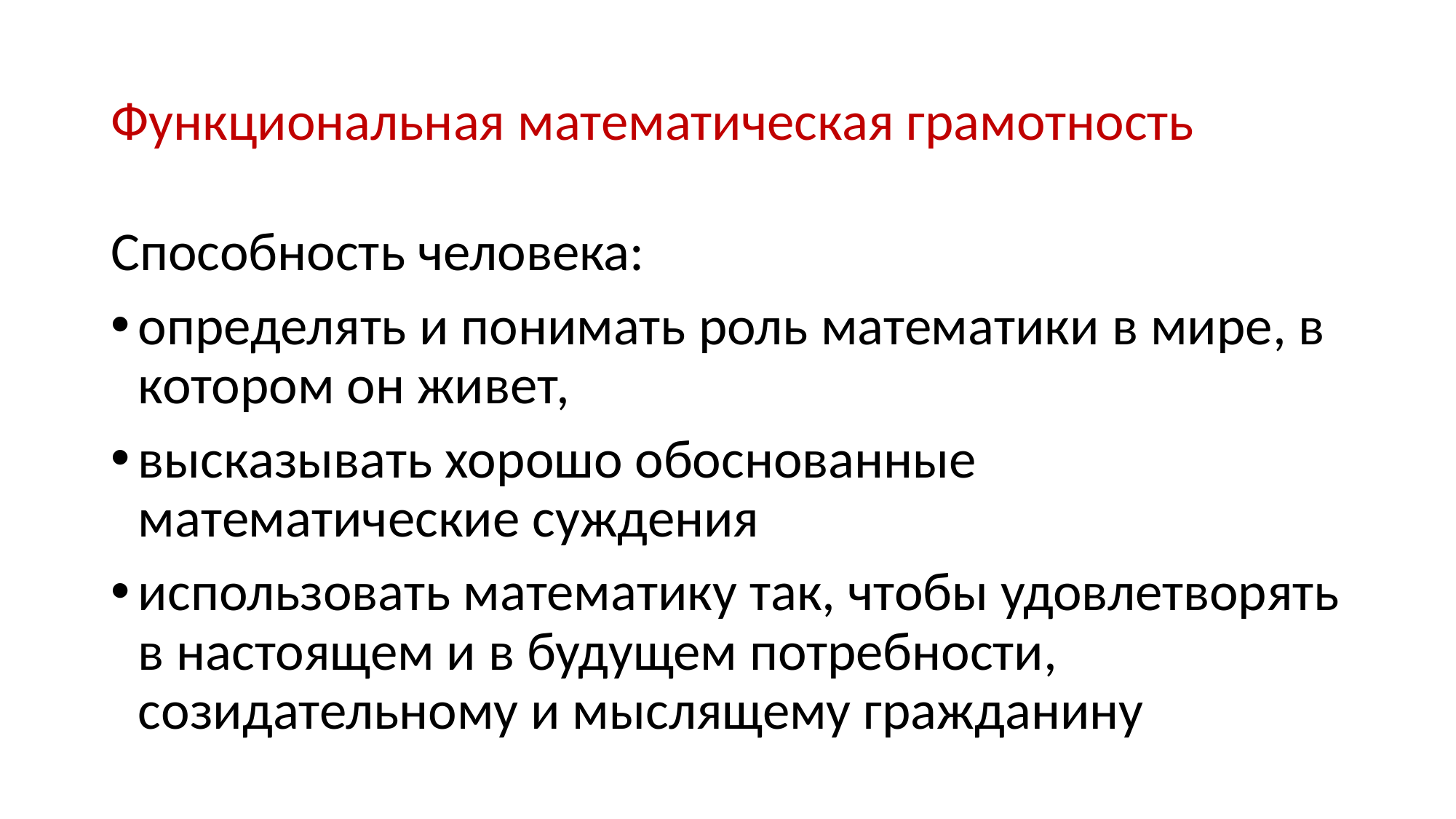

# Функциональная математическая грамотность
Способность человека:
определять и понимать роль математики в мире, в котором он живет,
высказывать хорошо обоснованные математические суждения
использовать математику так, чтобы удовлетворять в настоящем и в будущем потребности, созидательному и мыслящему гражданину